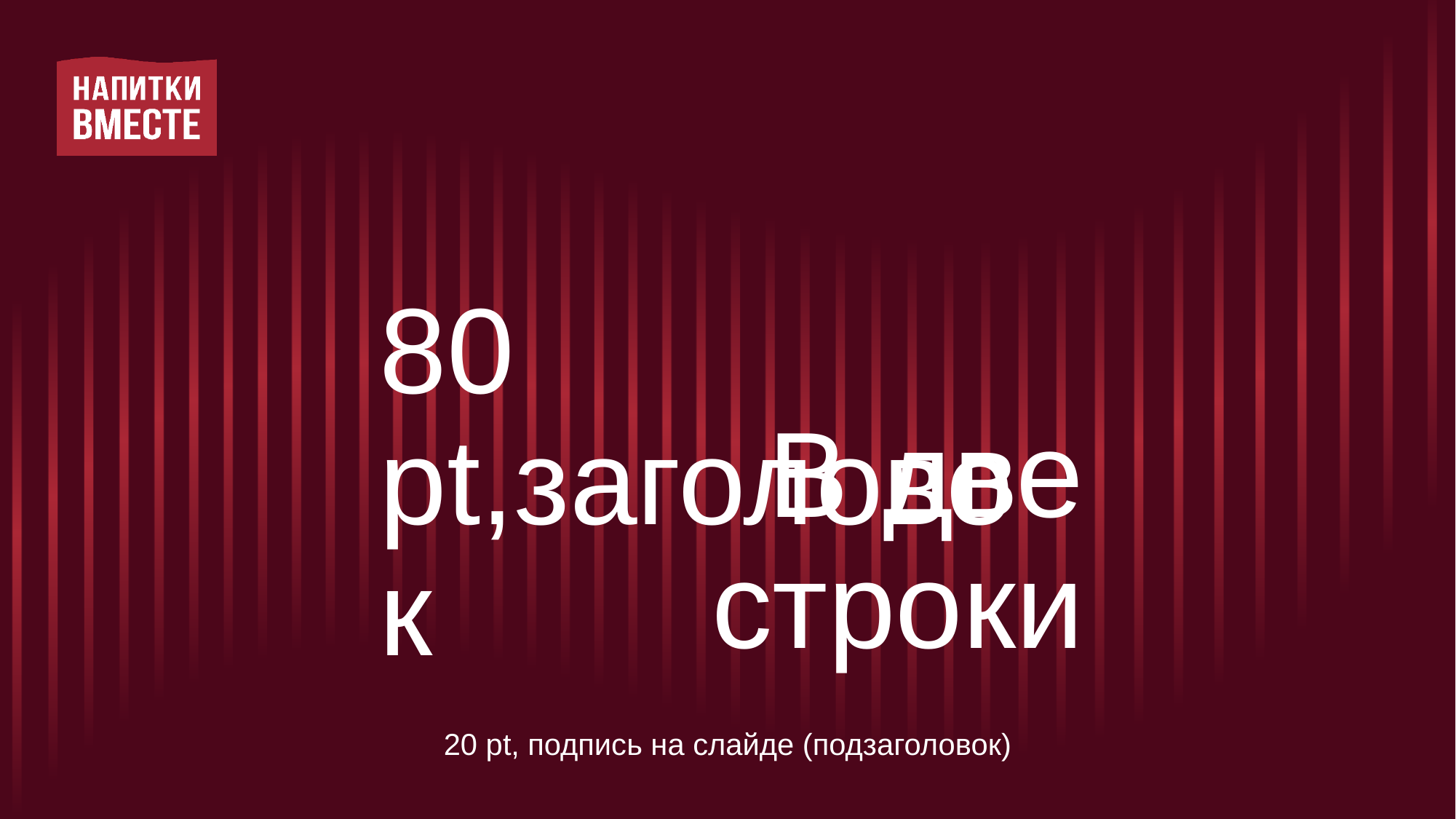

80 pt,заголовок
В две строки
20 pt, подпись на слайде (подзаголовок)